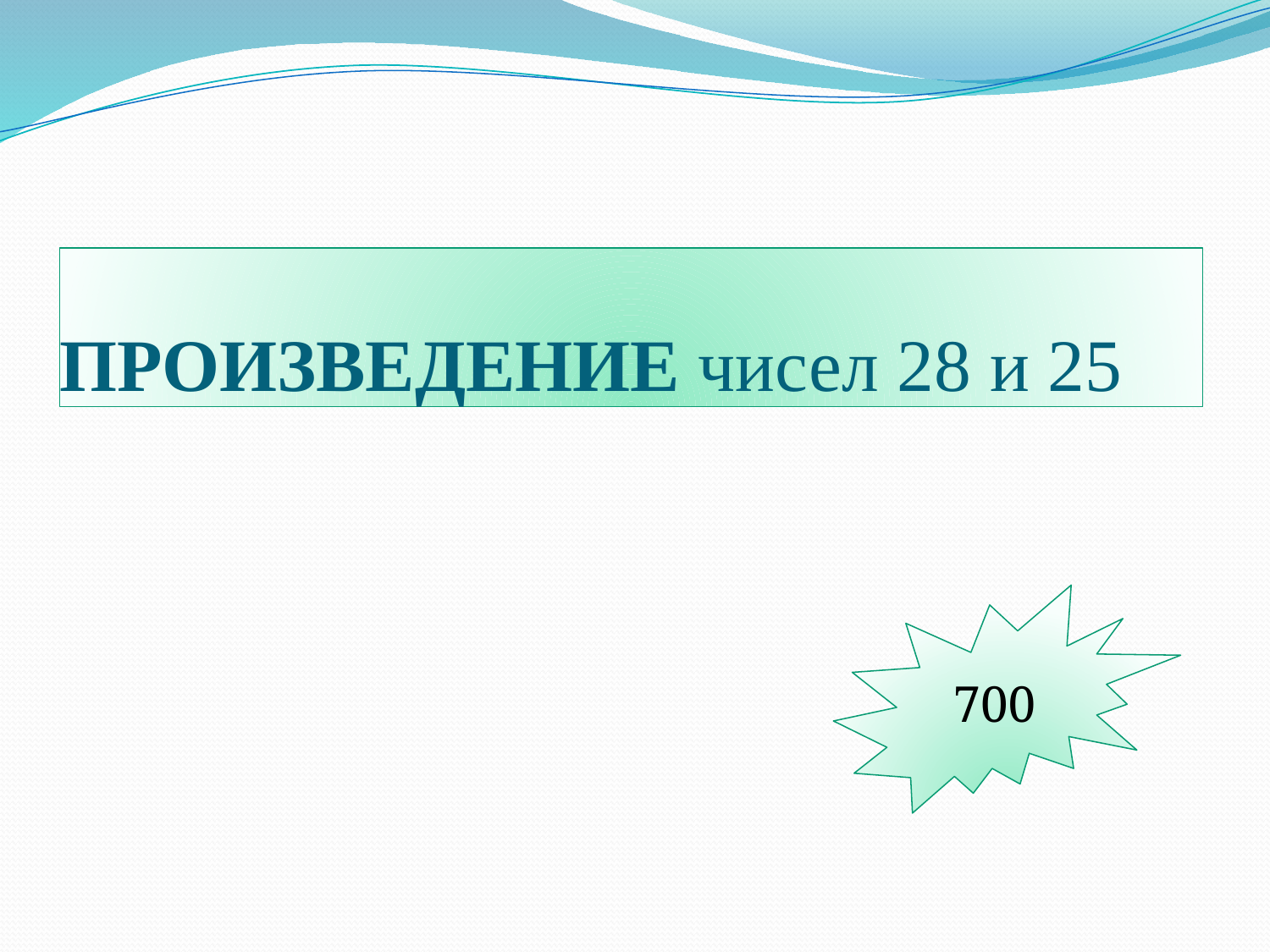

# ПРОИЗВЕДЕНИЕ чисел 28 и 25
700